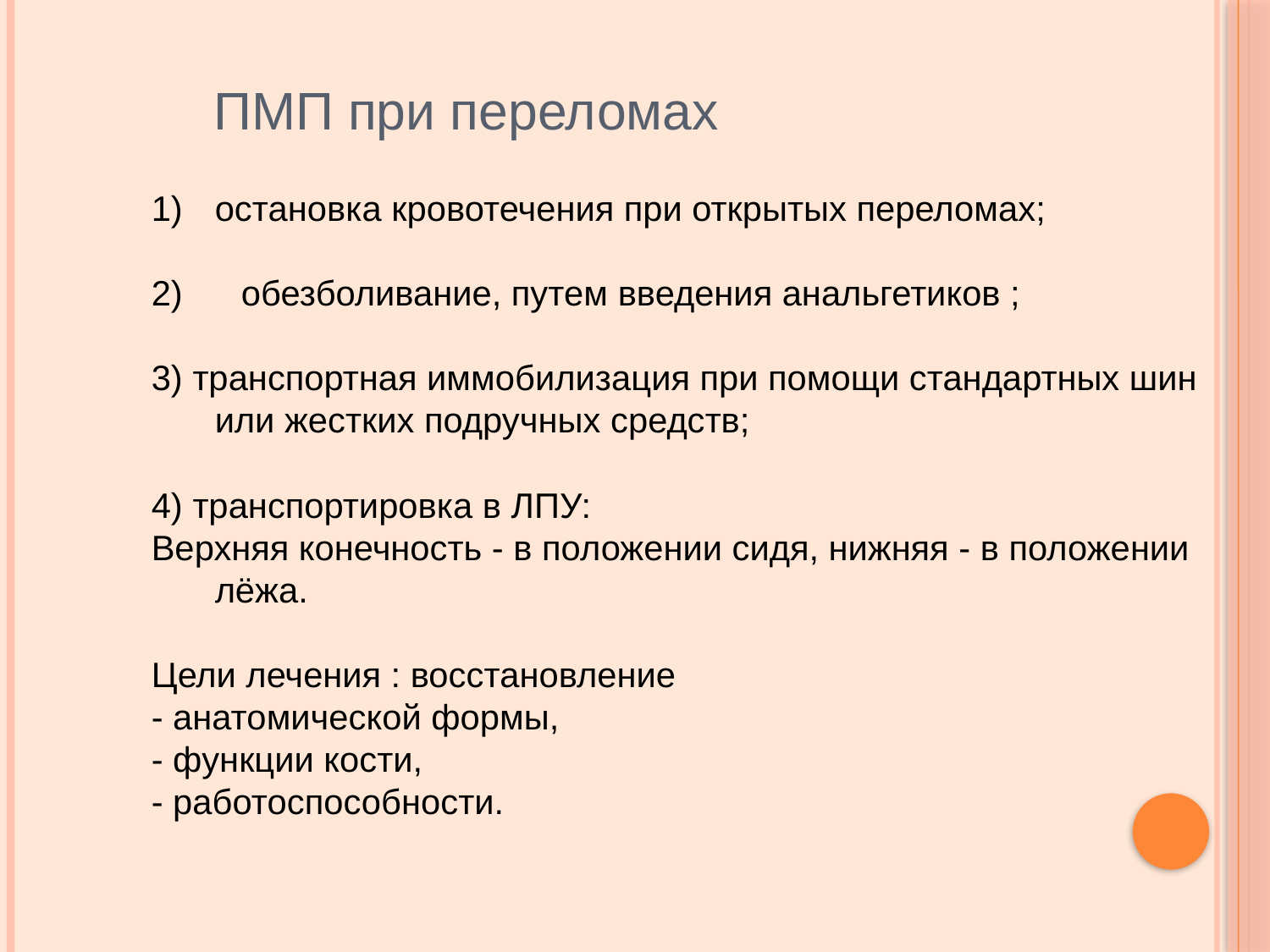

ПМП при переломах
остановка кровотечения при открытых переломах;

2)      обезболивание, путем введения анальгетиков ;

3) транспортная иммобилизация при помощи стандартных шин или жестких подручных средств;

4) транспортировка в ЛПУ:
Верхняя конечность - в положении сидя, нижняя - в положении лёжа.

Цели лечения : восстановление
- анатомической формы,
- функции кости,
- работоспособности.